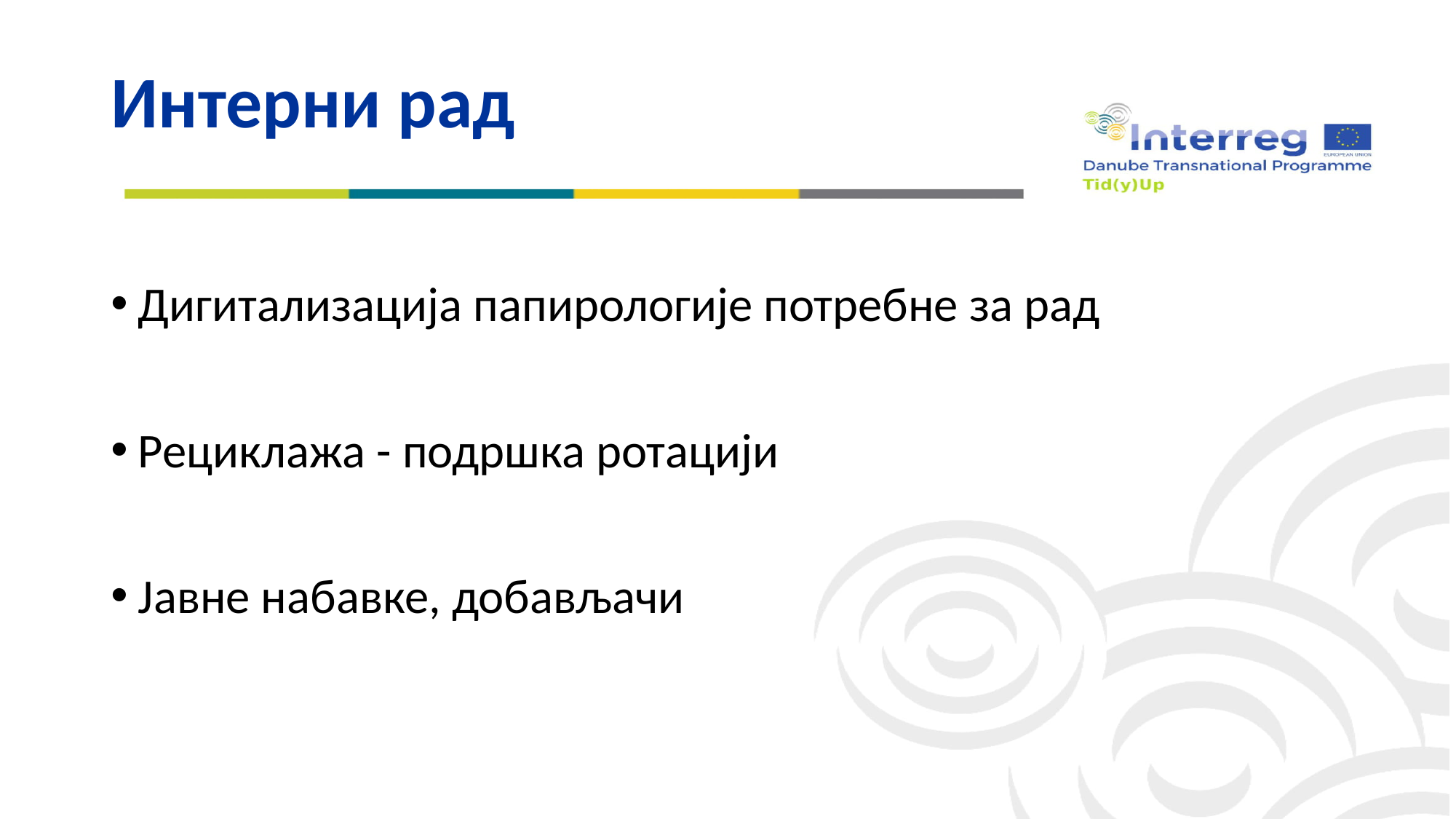

# Интерни рад
Дигитализација папирологије потребне за рад
Рециклажа - подршка ротацији
Јавне набавке, добављачи